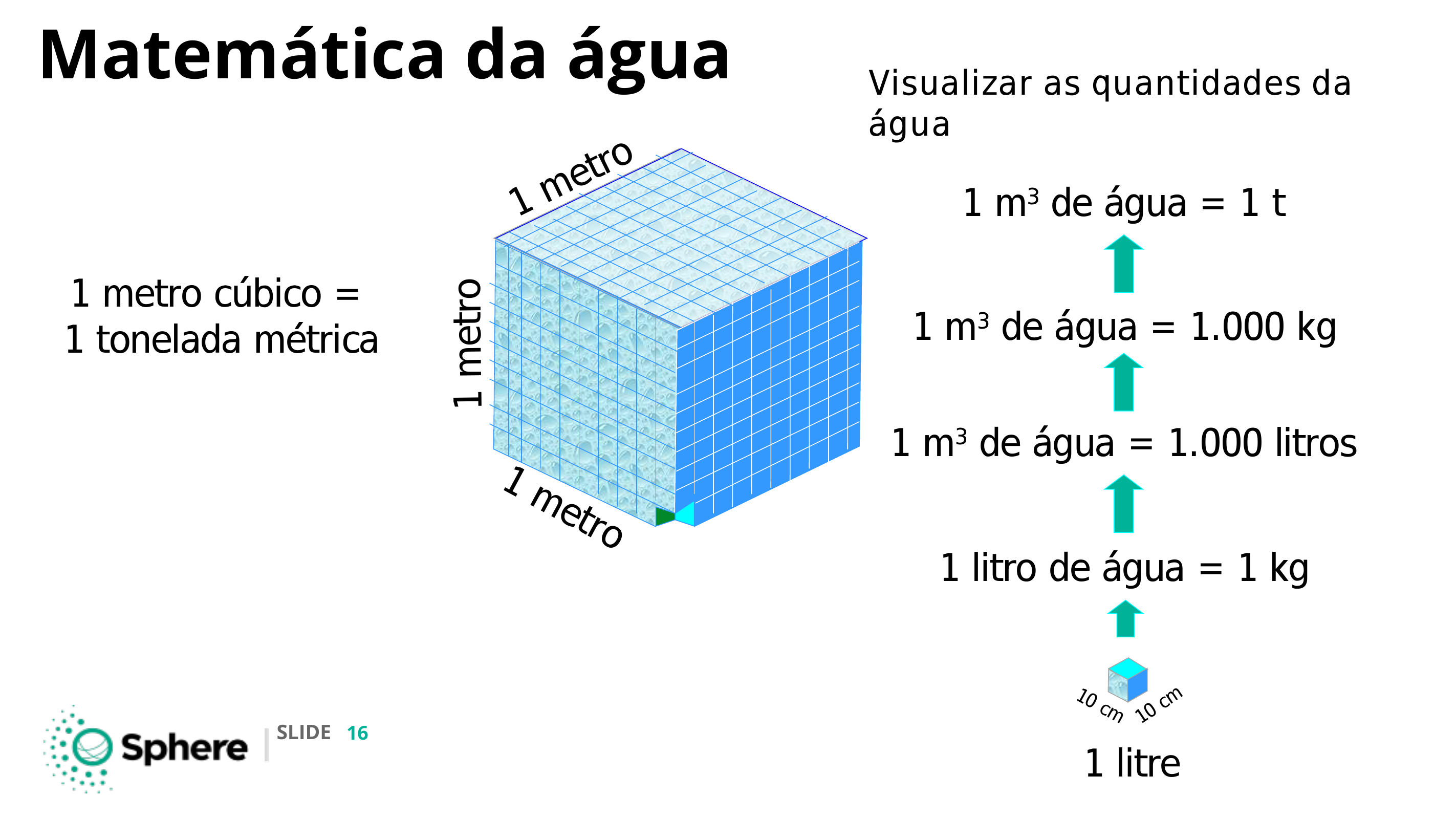

# Matemática da água
Visualizar as quantidades da água
1 metro

1 metro
1 metro

1 m3 de água = 1 t

1 metro cúbico =
1 tonelada métrica
1 m3 de água = 1.000 kg

1 m3 de água = 1.000 litros

1 litro de água = 1 kg

10 cm
10 cm
16
1 litre